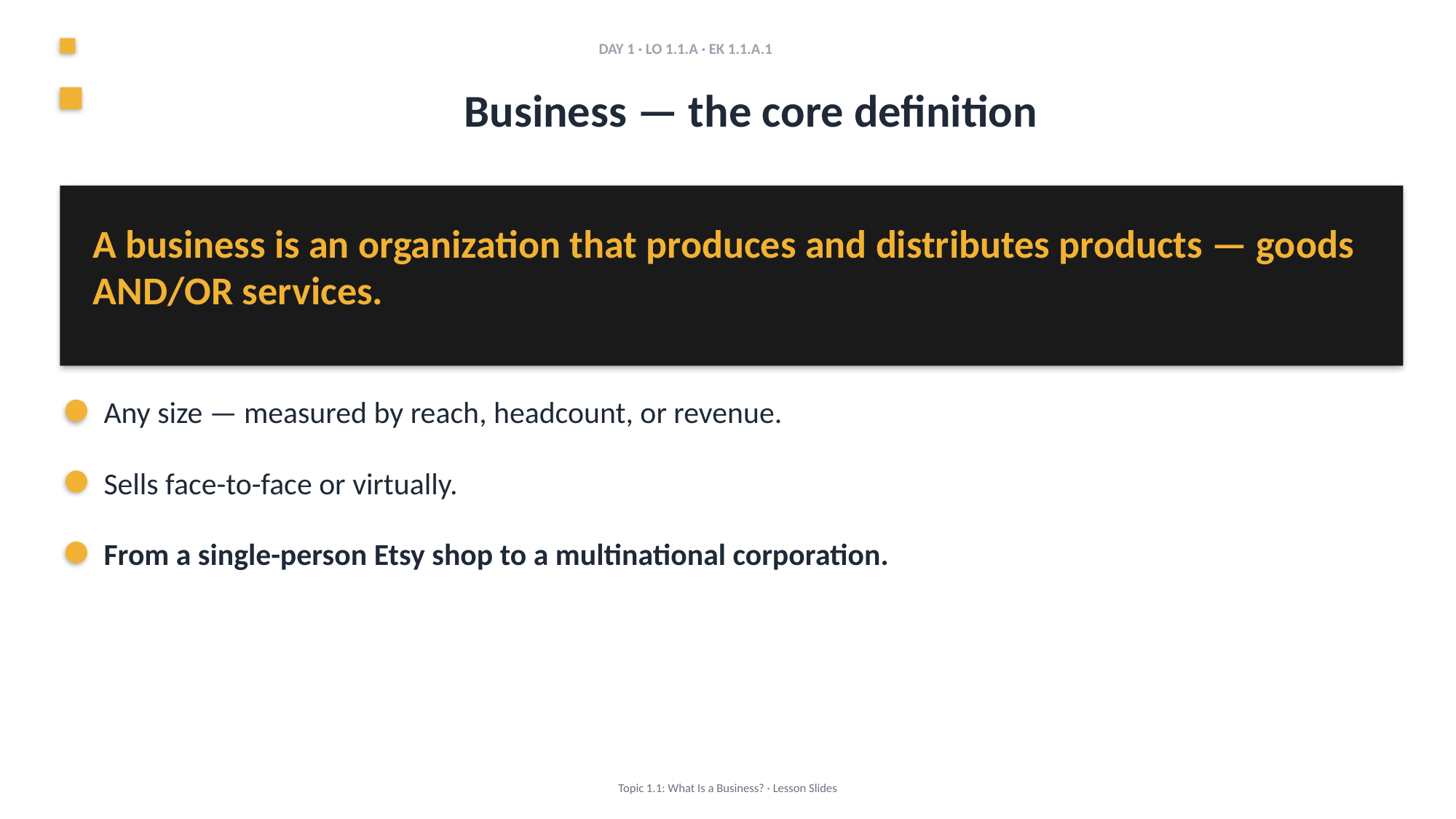

DAY 1 · LO 1.1.A · EK 1.1.A.1

Business — the core definition

A business is an organization that produces and distributes products — goods AND/OR services.
Any size — measured by reach, headcount, or revenue.

Sells face-to-face or virtually.

From a single-person Etsy shop to a multinational corporation.

Topic 1.1: What Is a Business? · Lesson Slides